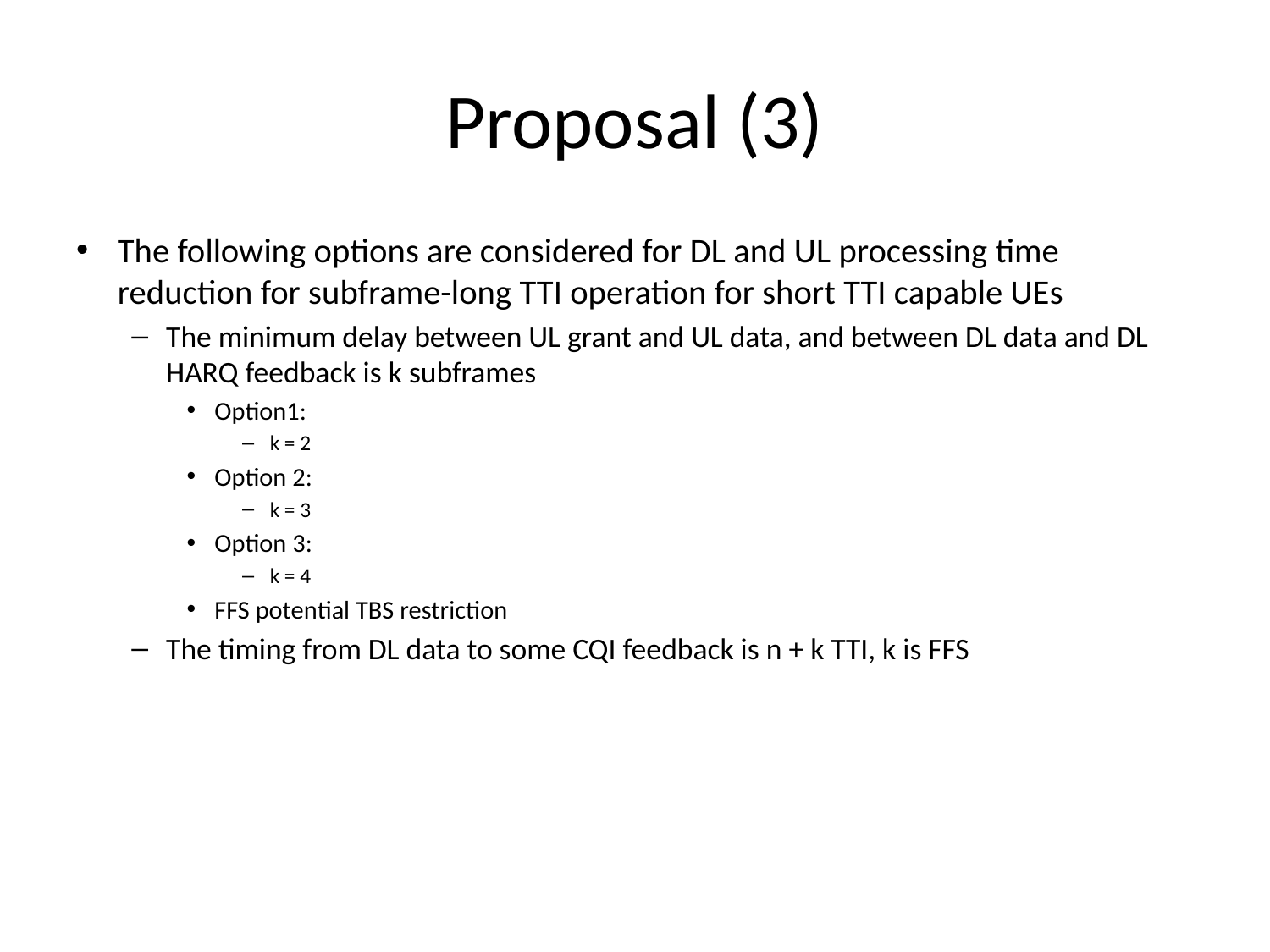

# Proposal (3)
The following options are considered for DL and UL processing time reduction for subframe-long TTI operation for short TTI capable UEs
The minimum delay between UL grant and UL data, and between DL data and DL HARQ feedback is k subframes
Option1:
k = 2
Option 2:
k = 3
Option 3:
k = 4
FFS potential TBS restriction
The timing from DL data to some CQI feedback is n + k TTI, k is FFS